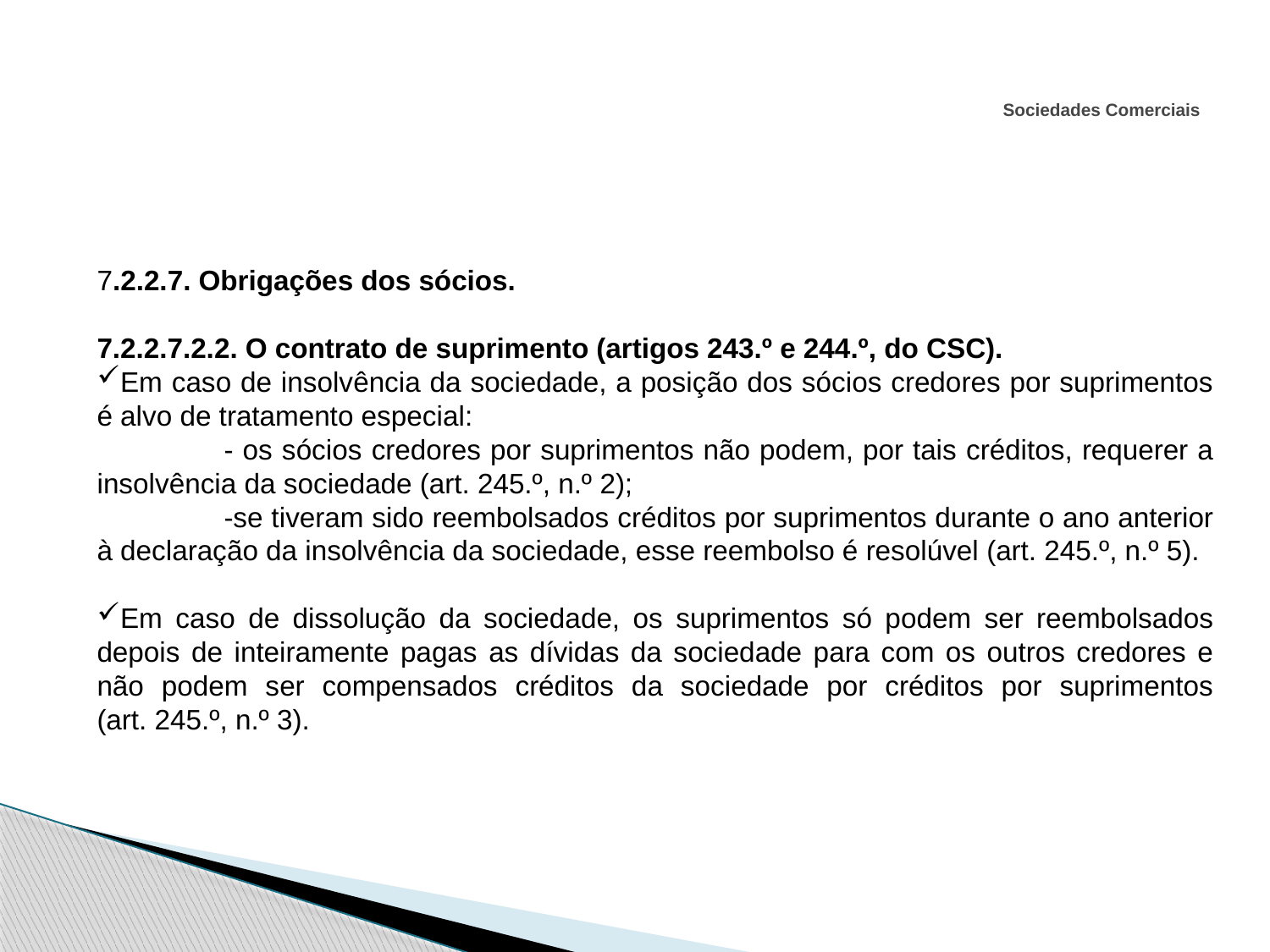

# Sociedades Comerciais

7.2.2.7. Obrigações dos sócios.

7.2.2.7.2.2. O contrato de suprimento (artigos 243.º e 244.º, do CSC).
Em caso de insolvência da sociedade, a posição dos sócios credores por suprimentos é alvo de tratamento especial:
	- os sócios credores por suprimentos não podem, por tais créditos, requerer a insolvência da sociedade (art. 245.º, n.º 2);
	-se tiveram sido reembolsados créditos por suprimentos durante o ano anterior à declaração da insolvência da sociedade, esse reembolso é resolúvel (art. 245.º, n.º 5).

Em caso de dissolução da sociedade, os suprimentos só podem ser reembolsados depois de inteiramente pagas as dívidas da sociedade para com os outros credores e não podem ser compensados créditos da sociedade por créditos por suprimentos (art. 245.º, n.º 3).